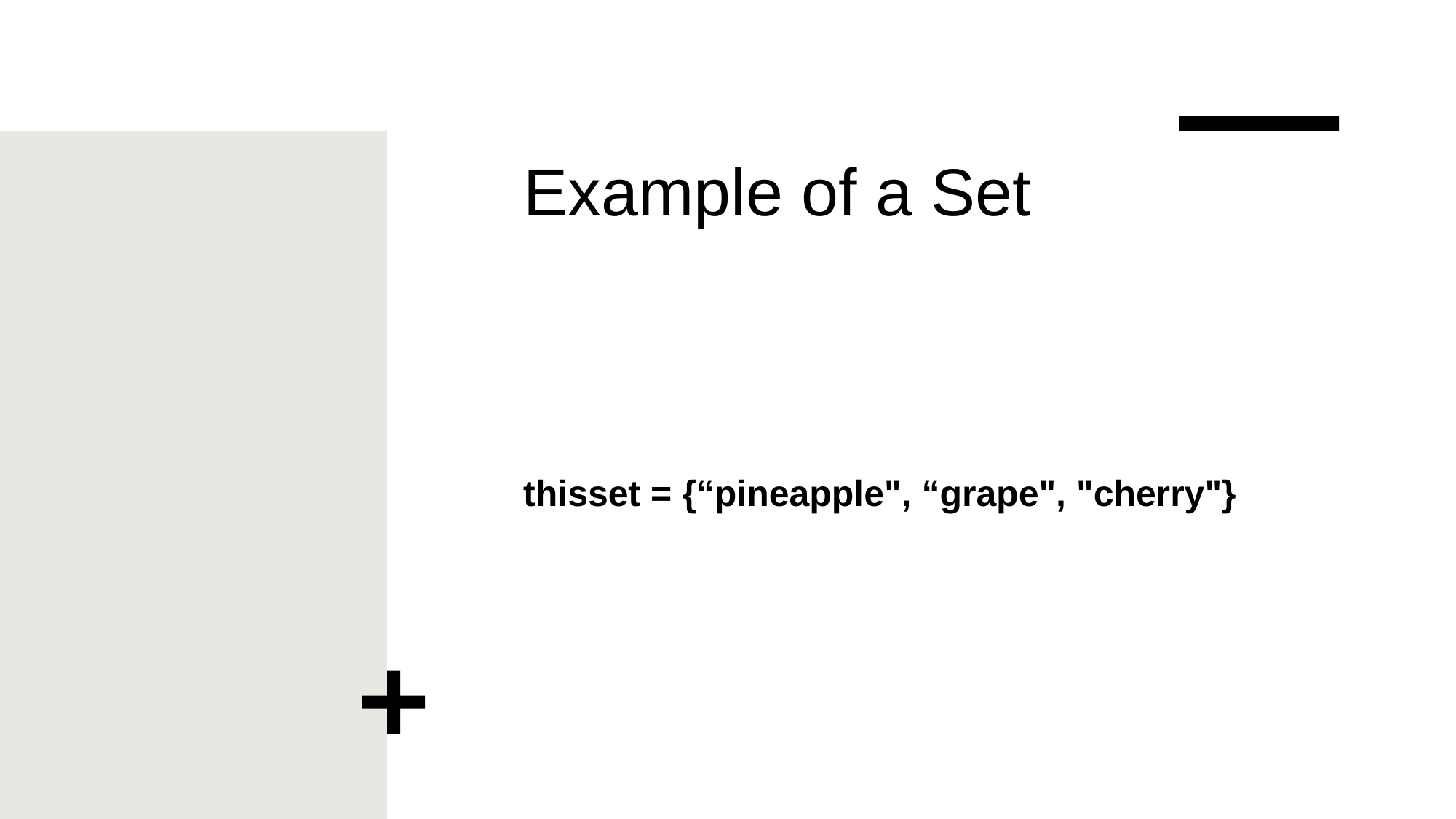

# Example of a Set

thisset = {“pineapple", “grape", "cherry"}